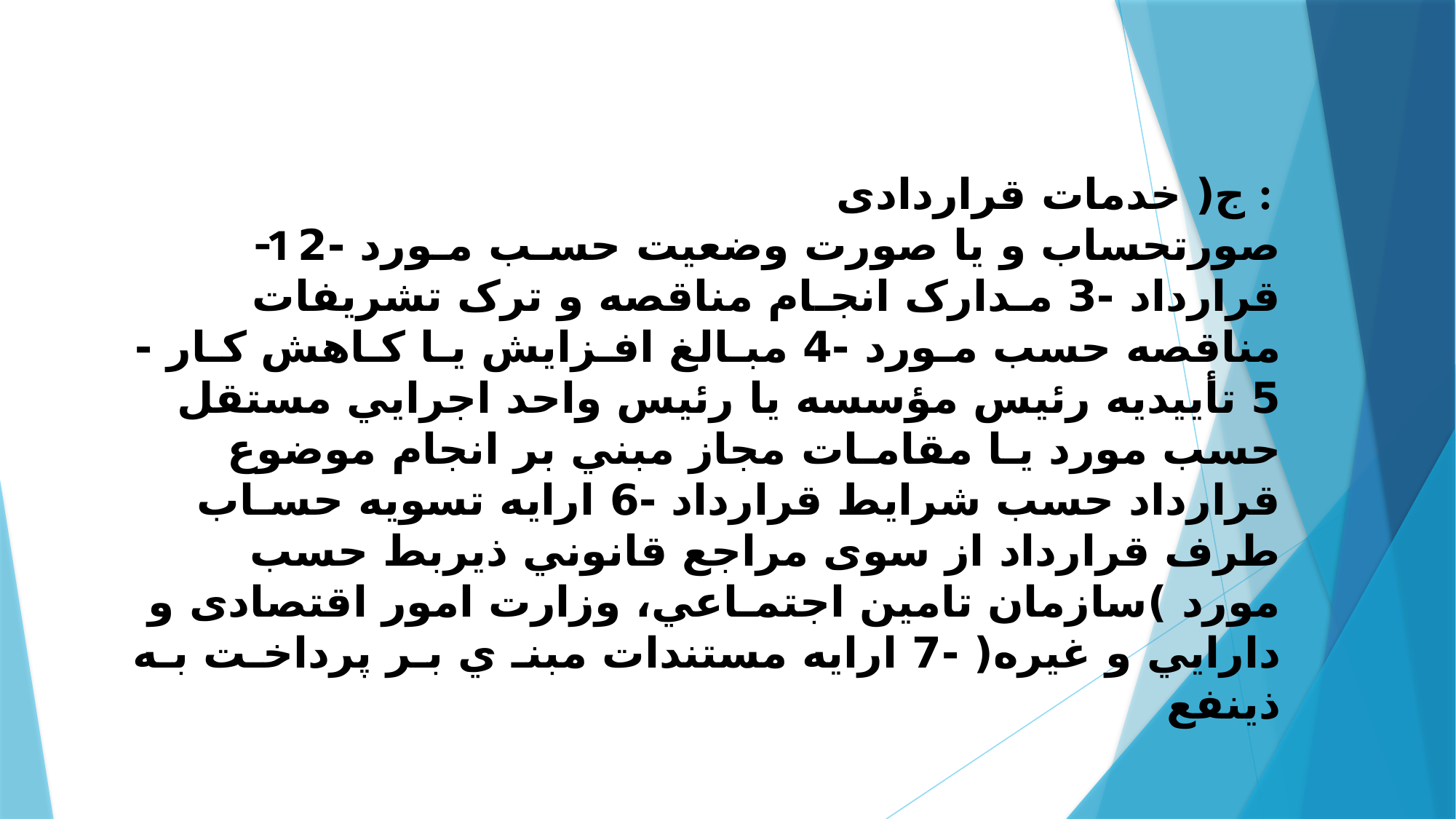

ج( خدمات قراردادی :
-1 صورتحساب و يا صورت وضعیت حسـب مـورد -2 قرارداد -3 مـدارک انجـام مناقصه و ترک تشريفات مناقصه حسب مـورد -4 مبـالغ افـزايش يـا کـاهش کـار -5 تأيیديه رئیس مؤسسه يا رئیس واحد اجرايي مستقل حسب مورد يـا مقامـات مجاز مبني بر انجام موضوع قرارداد حسب شرايط قرارداد -6 ارايه تسويه حسـاب طرف قرارداد از سوی مراجع قانوني ذيربط حسب مورد )سازمان تامین اجتمـاعي، وزارت امور اقتصادی و دارايي و غیره( -7 ارايه مستندات مبنـ ي بـر پرداخـت بـه ذينفع